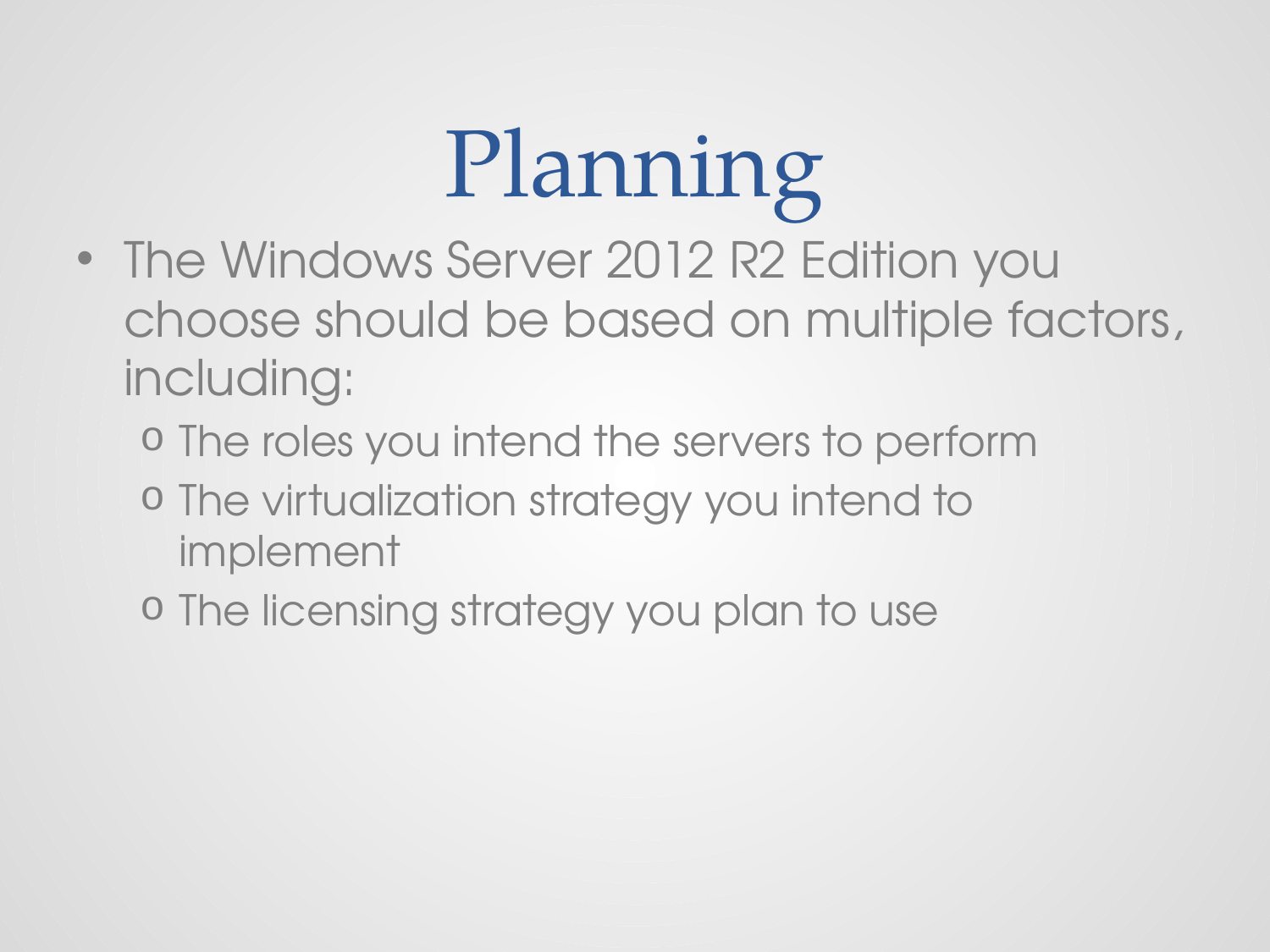

# Planning
The Windows Server 2012 R2 Edition you choose should be based on multiple factors, including:
The roles you intend the servers to perform
The virtualization strategy you intend to implement
The licensing strategy you plan to use
© 2013 John Wiley & Sons, Inc.
4